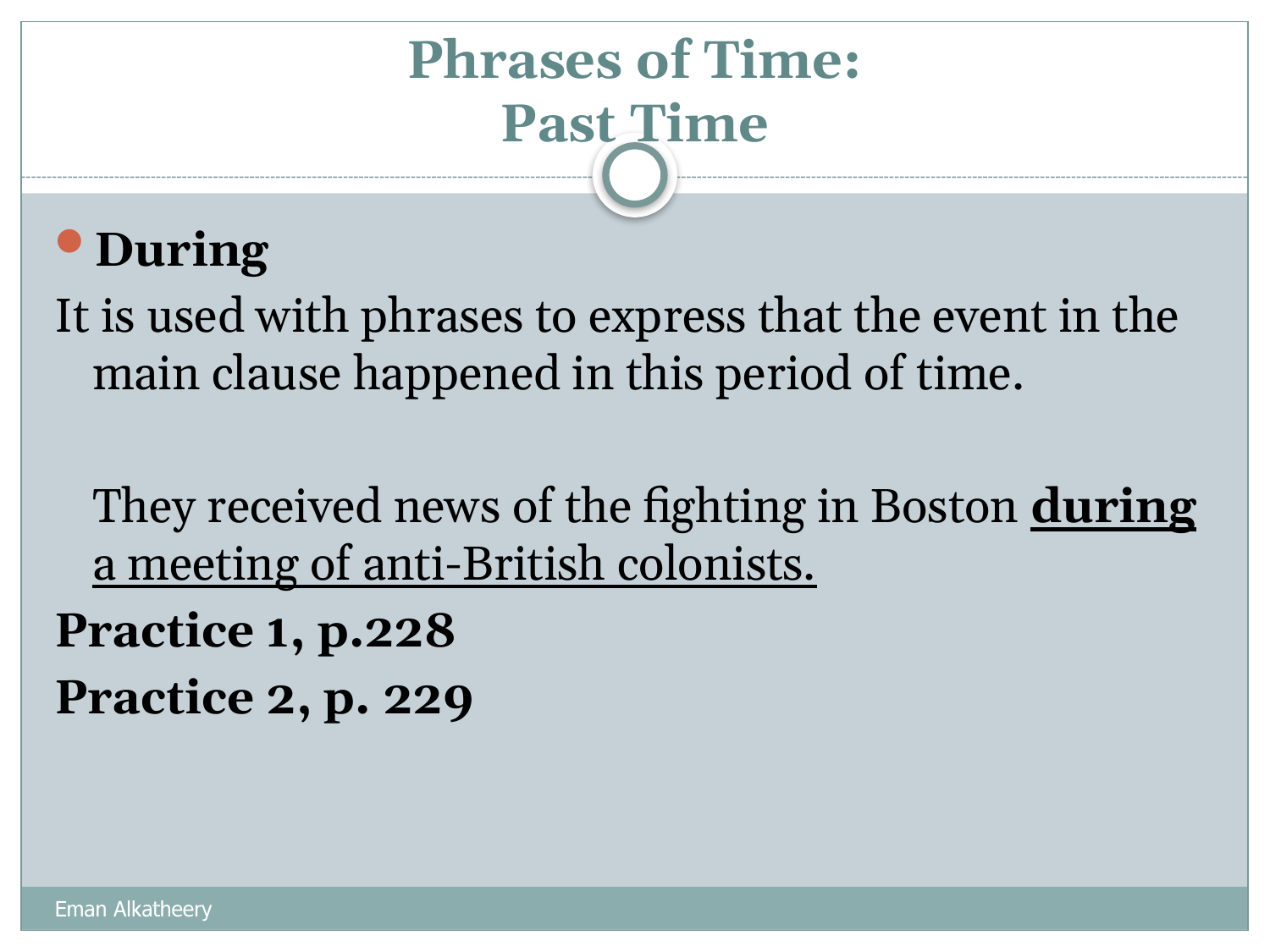

# Phrases of Time: Past Time
During
It is used with phrases to express that the event in the main clause happened in this period of time.

	They received news of the fighting in Boston during a meeting of anti-British colonists.
Practice 1, p.228
Practice 2, p. 229
Eman Alkatheery